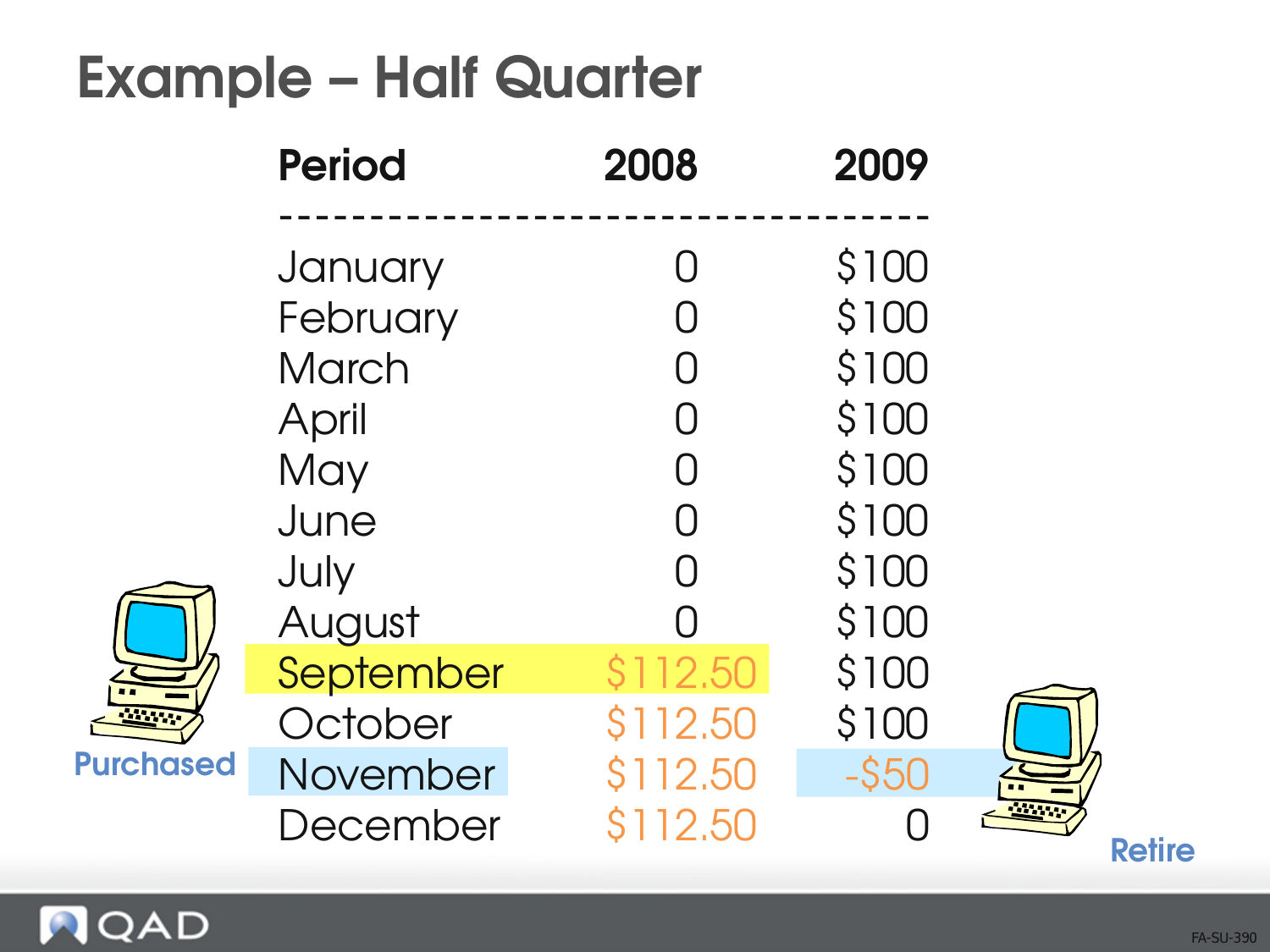

# Example – Half Quarter
Period	2008	2009
------------------------------------
January	0	$100
February	0	$100
March	 0	$100
April	0	$100
May	0	$100
June	0	$100
July	0	$100
August	0	$100
September	$112.50	 $100
October	 $112.50	$100
November	 $112.50	-$50
December	 $112.50	0

Purchased

Retire
FA-SU-390